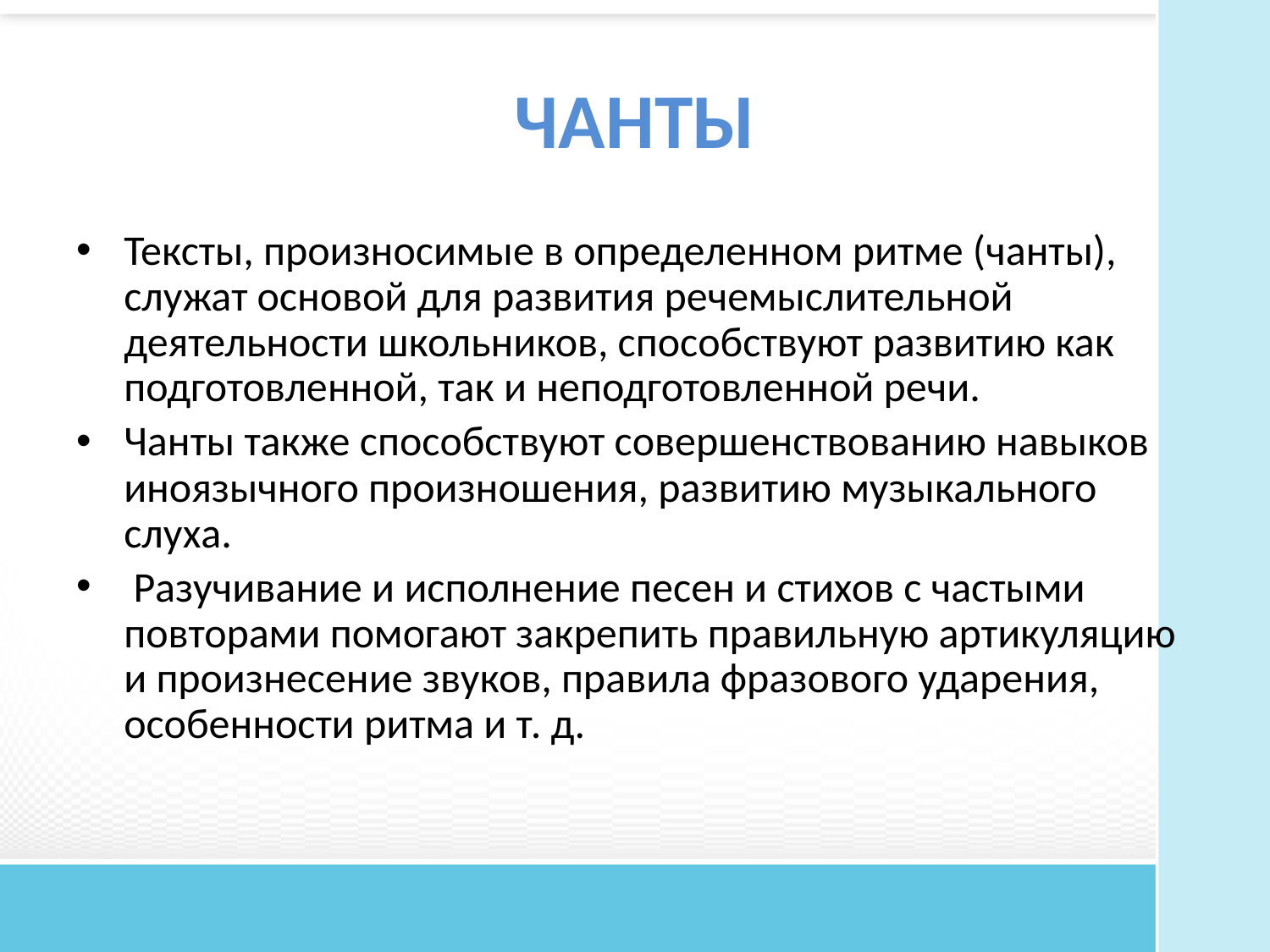

# ЧАНТЫ
Тексты, произносимые в определенном ритме (чанты), служат основой для развития речемыслительной деятельности школьников, способствуют развитию как подготовленной, так и неподготовленной речи.
Чанты также способствуют совершенствованию навыков иноязычного произношения, развитию музыкального слуха.
 Разучивание и исполнение песен и стихов с частыми повторами помогают закрепить правильную артикуляцию и произнесение звуков, правила фразового ударения, особенности ритма и т. д.